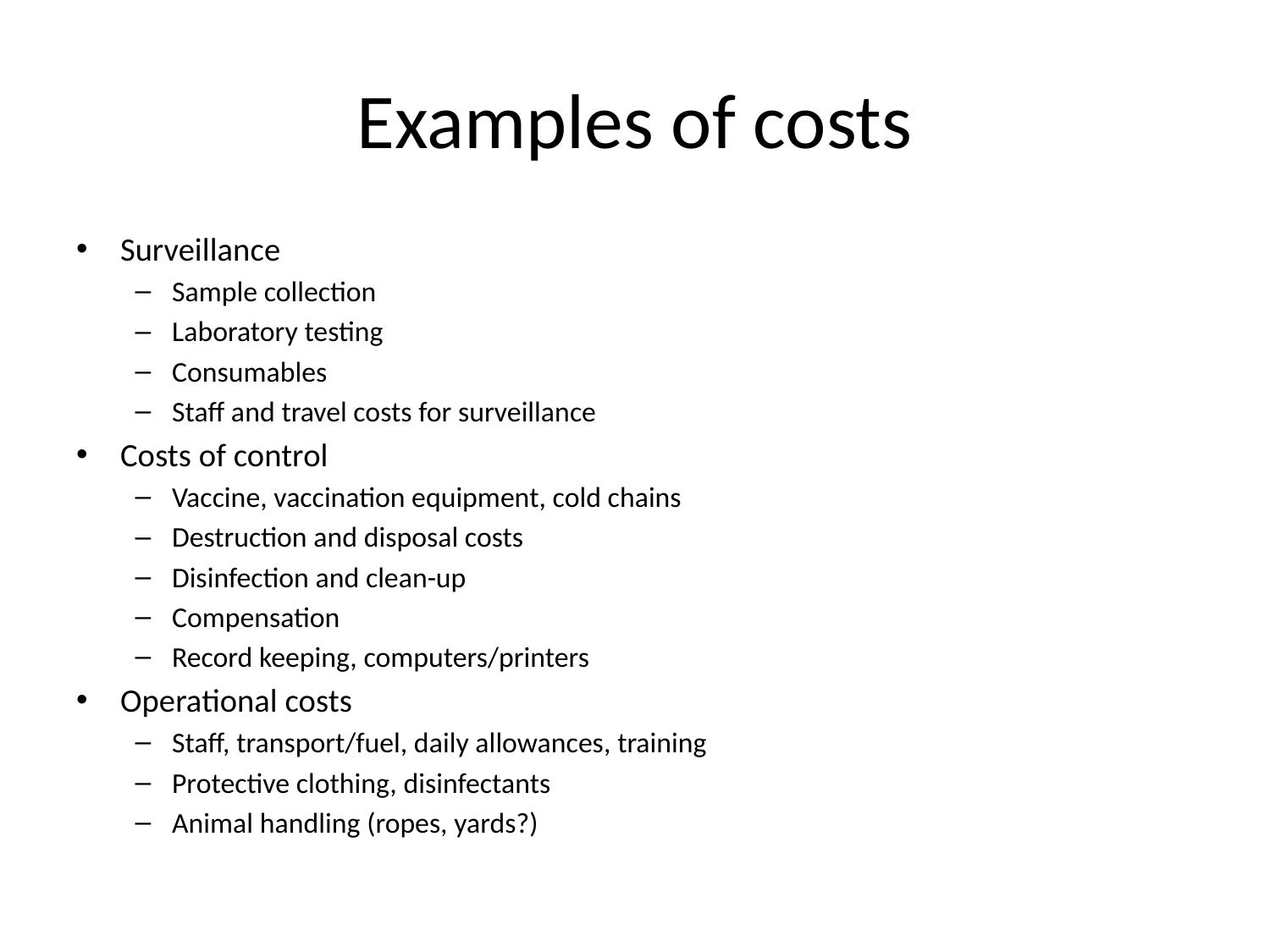

# Examples of costs
Surveillance
Sample collection
Laboratory testing
Consumables
Staff and travel costs for surveillance
Costs of control
Vaccine, vaccination equipment, cold chains
Destruction and disposal costs
Disinfection and clean-up
Compensation
Record keeping, computers/printers
Operational costs
Staff, transport/fuel, daily allowances, training
Protective clothing, disinfectants
Animal handling (ropes, yards?)